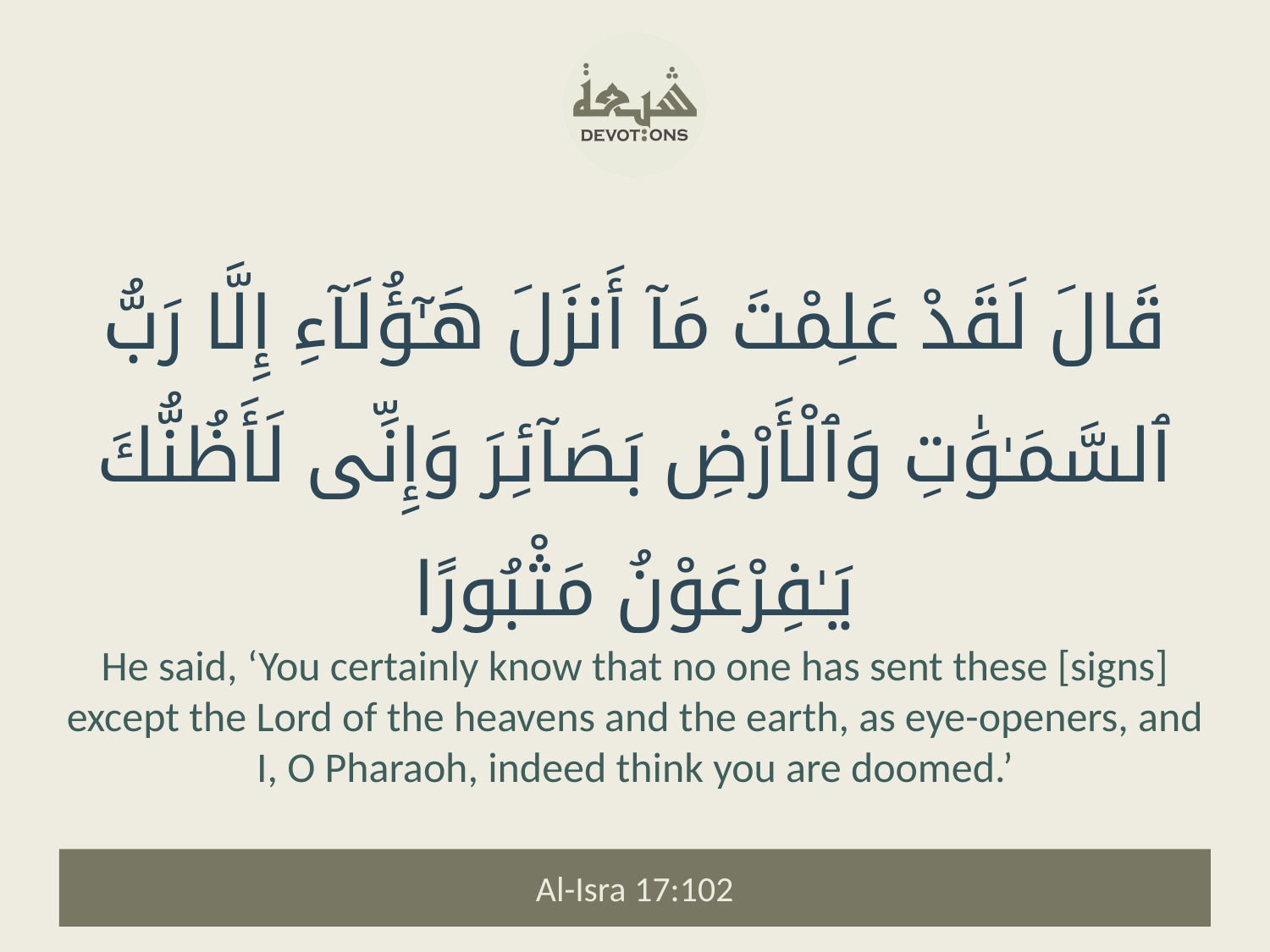

قَالَ لَقَدْ عَلِمْتَ مَآ أَنزَلَ هَـٰٓؤُلَآءِ إِلَّا رَبُّ ٱلسَّمَـٰوَٰتِ وَٱلْأَرْضِ بَصَآئِرَ وَإِنِّى لَأَظُنُّكَ يَـٰفِرْعَوْنُ مَثْبُورًا
He said, ‘You certainly know that no one has sent these [signs] except the Lord of the heavens and the earth, as eye-openers, and I, O Pharaoh, indeed think you are doomed.’
Al-Isra 17:102